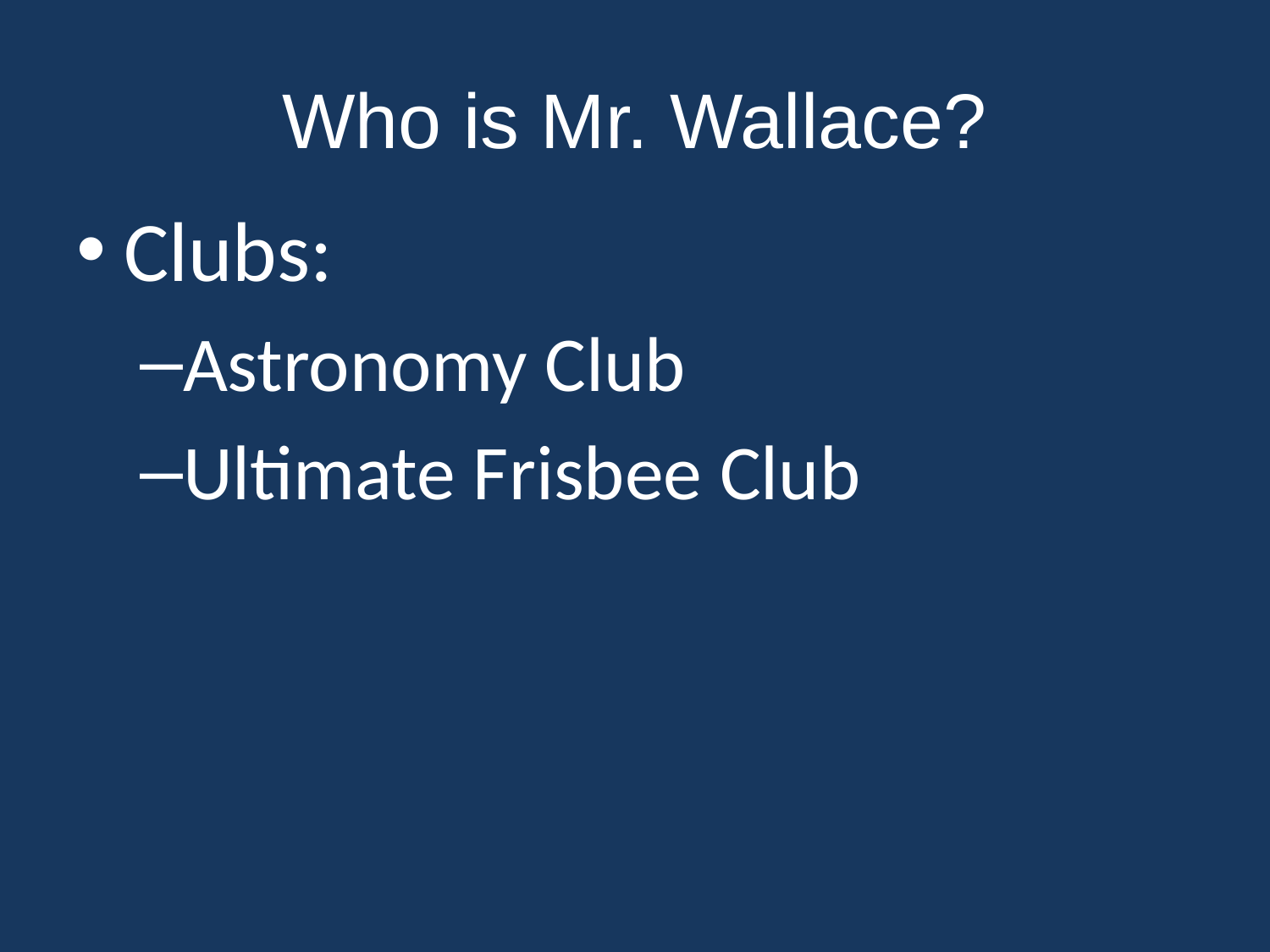

# Who is Mr. Wallace?
Clubs:
Astronomy Club
Ultimate Frisbee Club